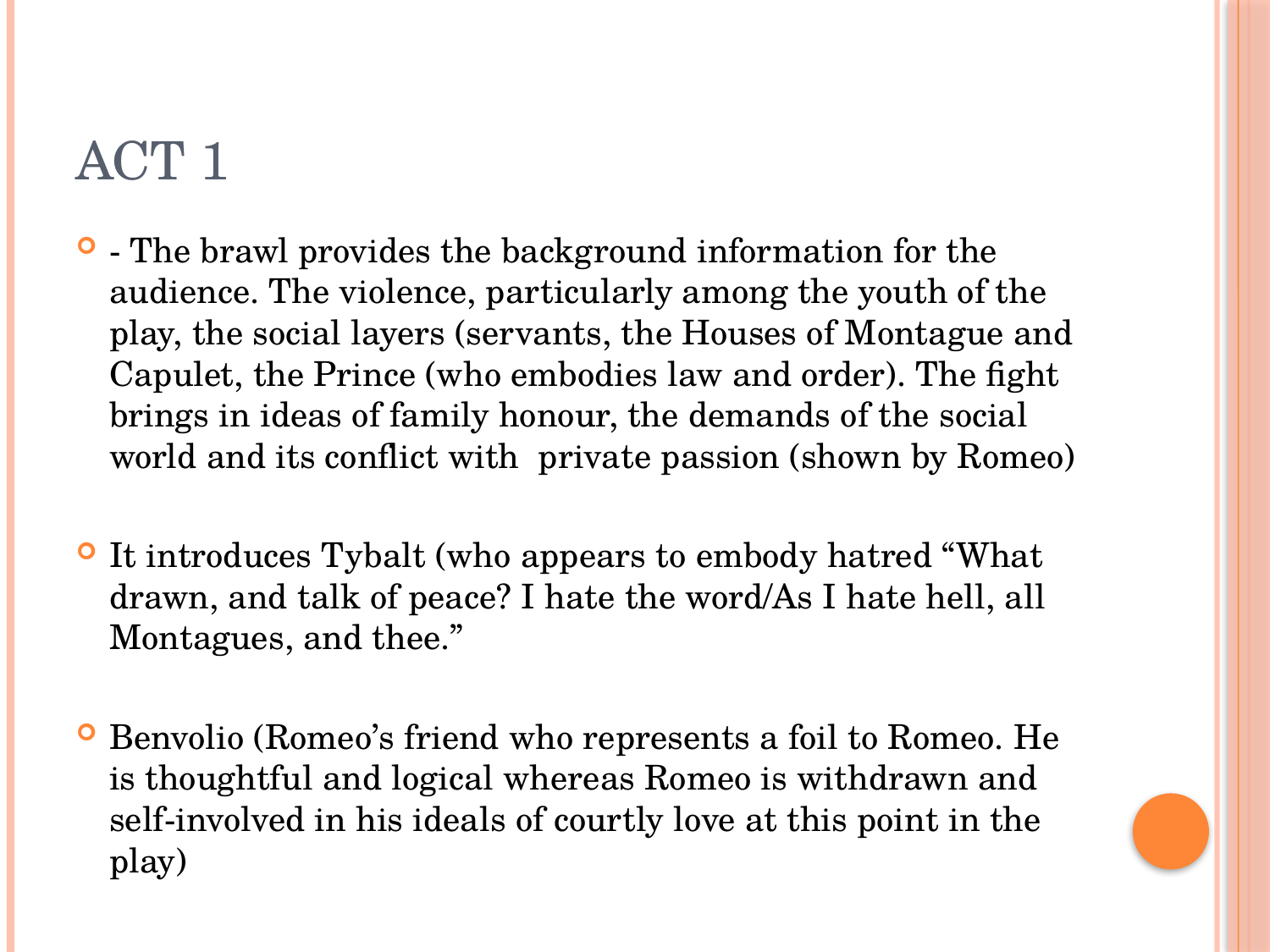

# Act 1
- The brawl provides the background information for the audience. The violence, particularly among the youth of the play, the social layers (servants, the Houses of Montague and Capulet, the Prince (who embodies law and order). The fight brings in ideas of family honour, the demands of the social world and its conflict with  private passion (shown by Romeo)

It introduces Tybalt (who appears to embody hatred “What drawn, and talk of peace? I hate the word/As I hate hell, all Montagues, and thee.”

Benvolio (Romeo’s friend who represents a foil to Romeo. He is thoughtful and logical whereas Romeo is withdrawn and self-involved in his ideals of courtly love at this point in the play)